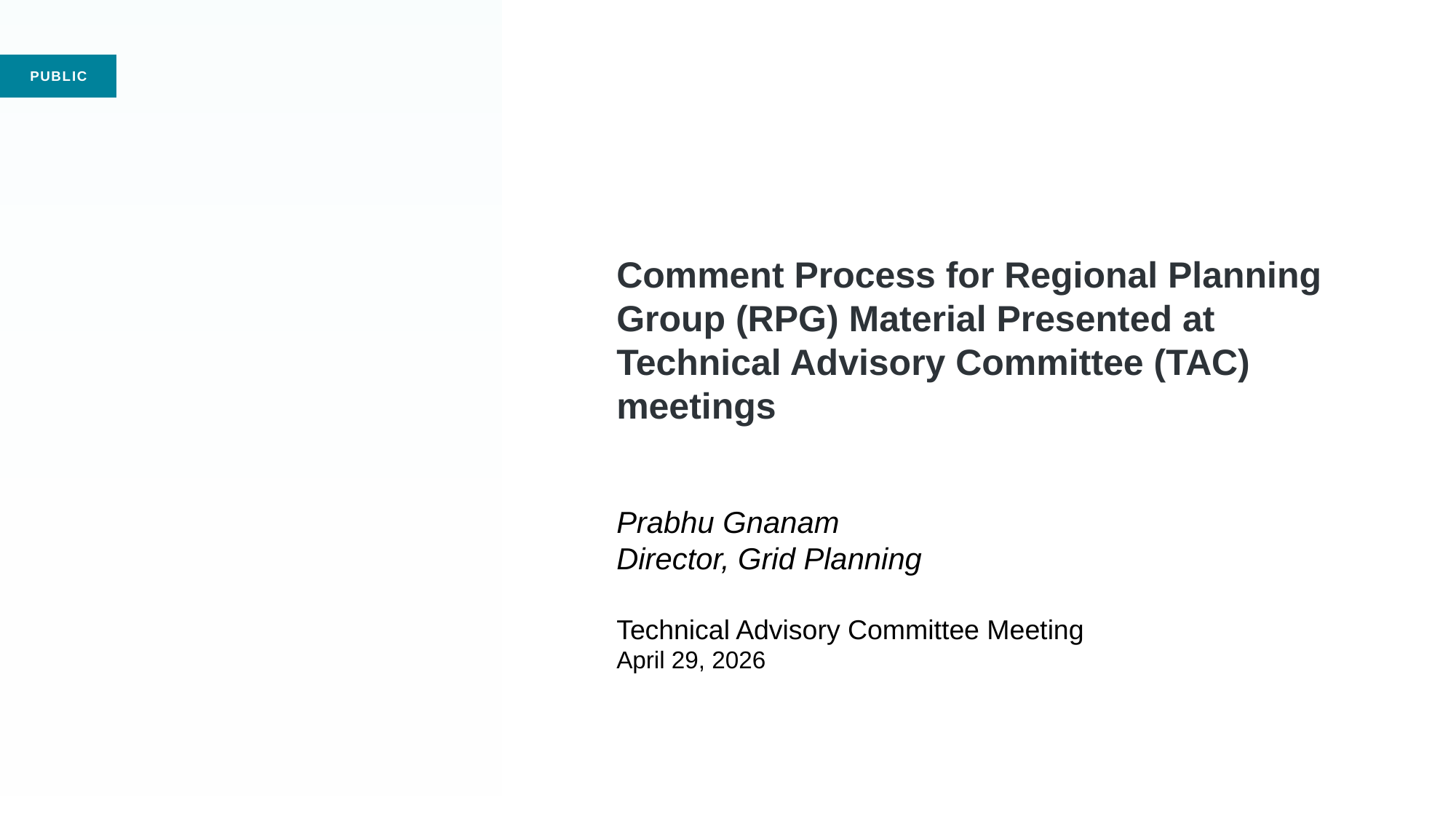

# Comment Process for Regional Planning Group (RPG) Material Presented at Technical Advisory Committee (TAC) meetings Prabhu Gnanam Director, Grid Planning Technical Advisory Committee Meeting April 29, 2026